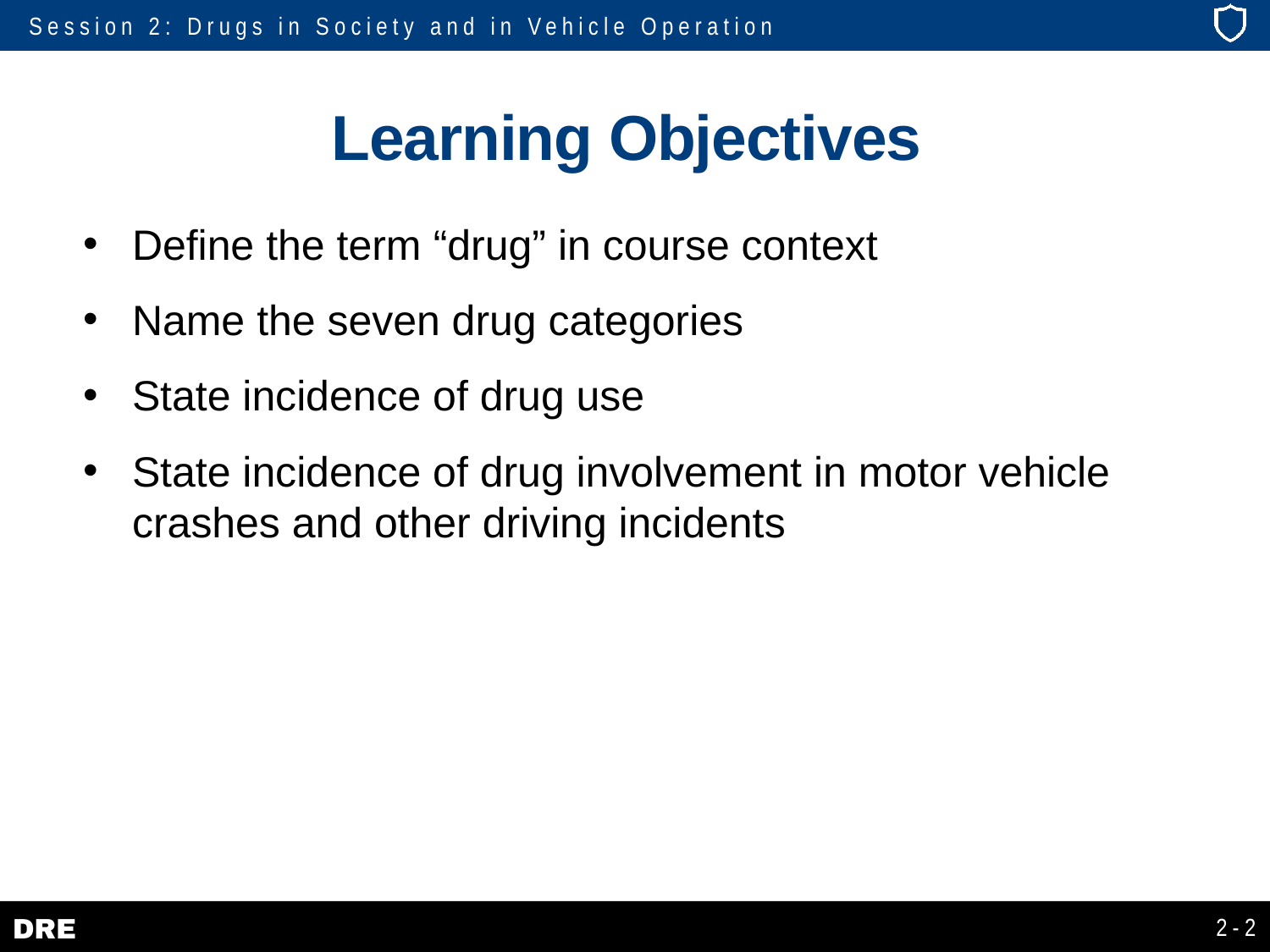

# Learning Objectives
Define the term “drug” in course context
Name the seven drug categories
State incidence of drug use
State incidence of drug involvement in motor vehicle crashes and other driving incidents
2-2